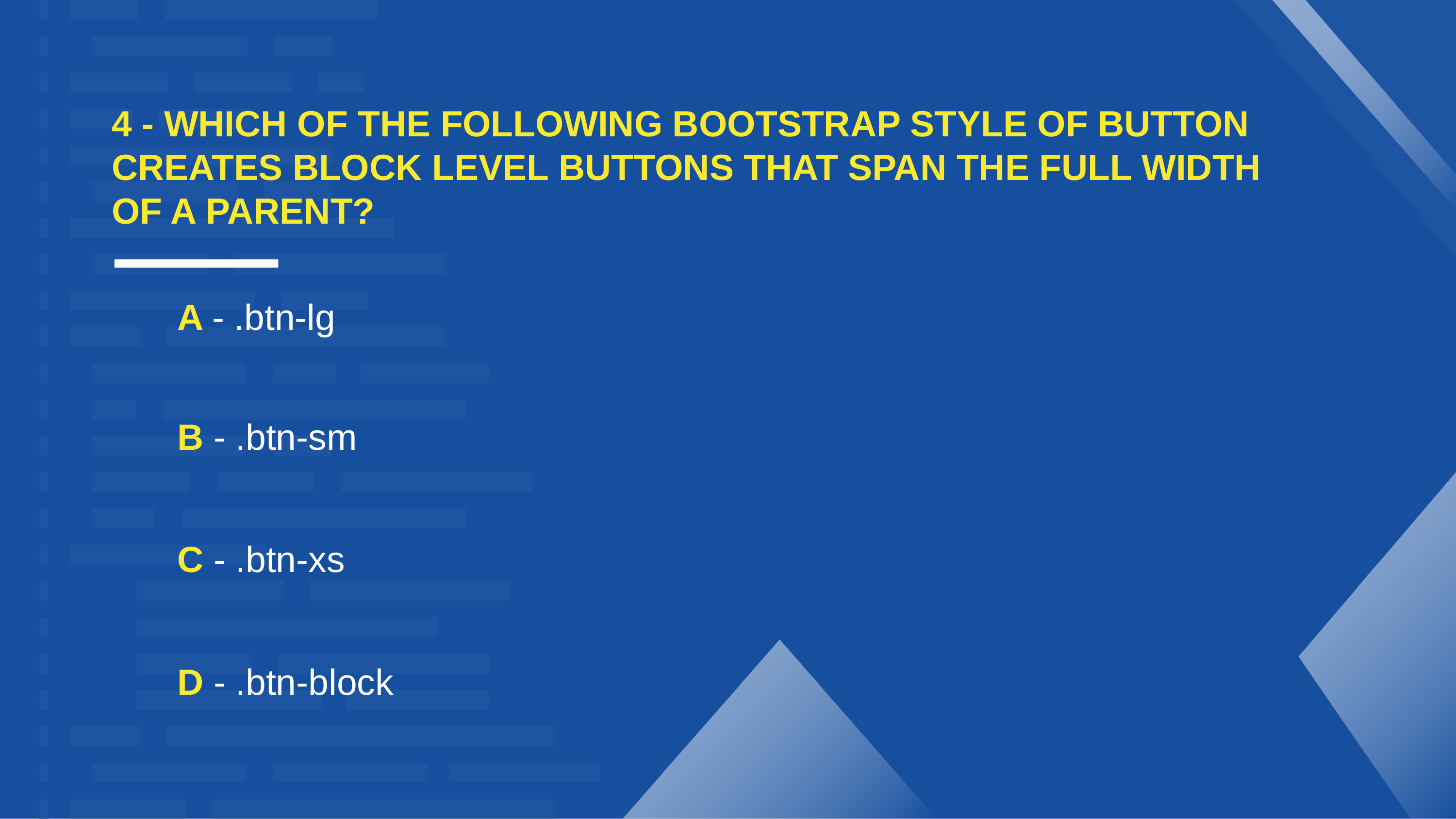

4 - WHICH OF THE FOLLOWING BOOTSTRAP STYLE OF BUTTON
CREATES BLOCK LEVEL BUTTONS THAT SPAN THE FULL WIDTH
OF A PARENT?

A - .btn-lg
B - .btn-sm
C - .btn-xs
D - .btn-block